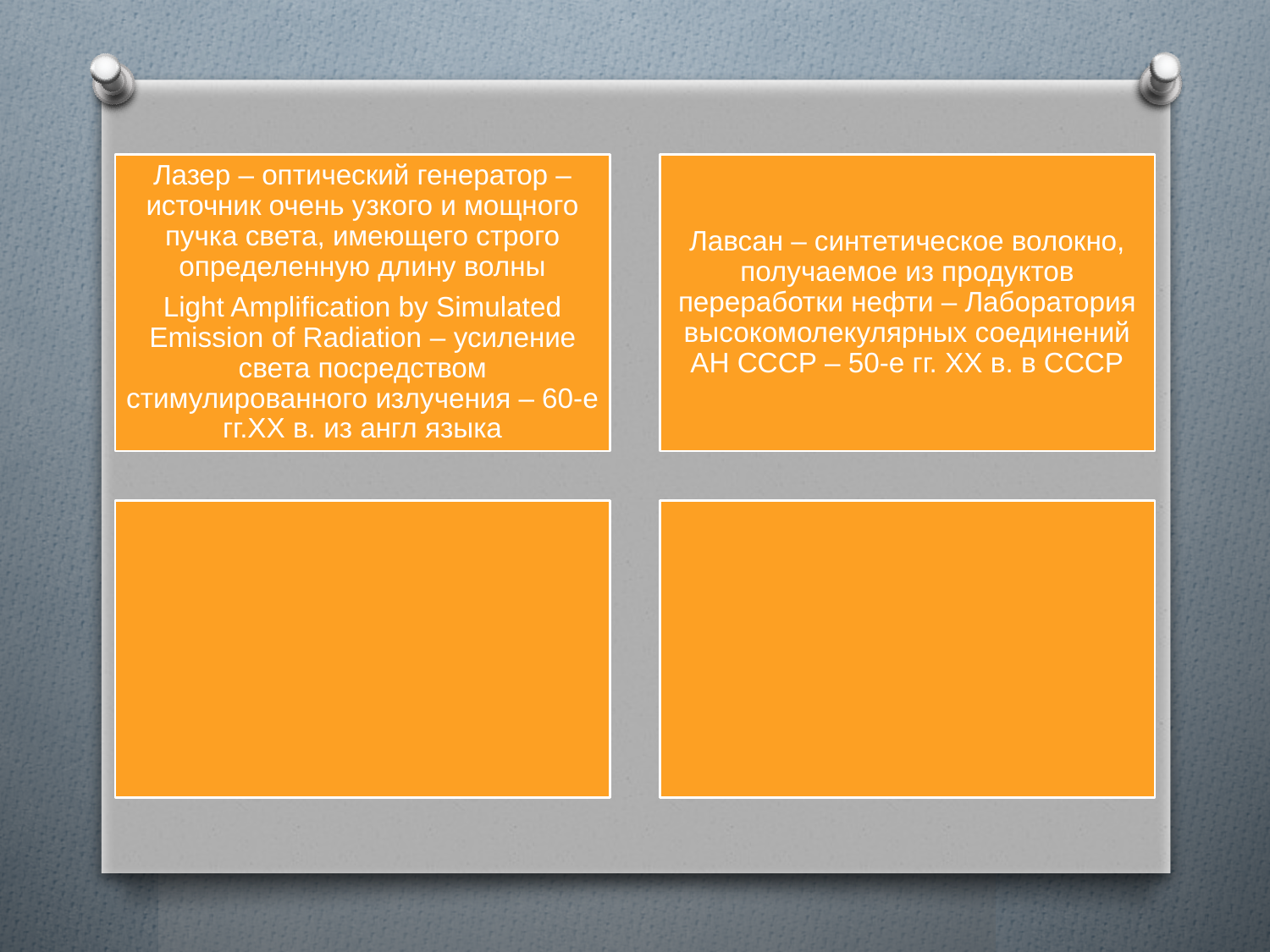

Лазер – оптический генератор – источник очень узкого и мощного пучка света, имеющего строго определенную длину волны
Light Amplification by Simulated Emission of Radiation – усиление света посредством стимулированного излучения – 60-е гг.ХХ в. из англ языка
Лавсан – синтетическое волокно, получаемое из продуктов переработки нефти – Лаборатория высокомолекулярных соединений АН СССР – 50-е гг. ХХ в. в СССР